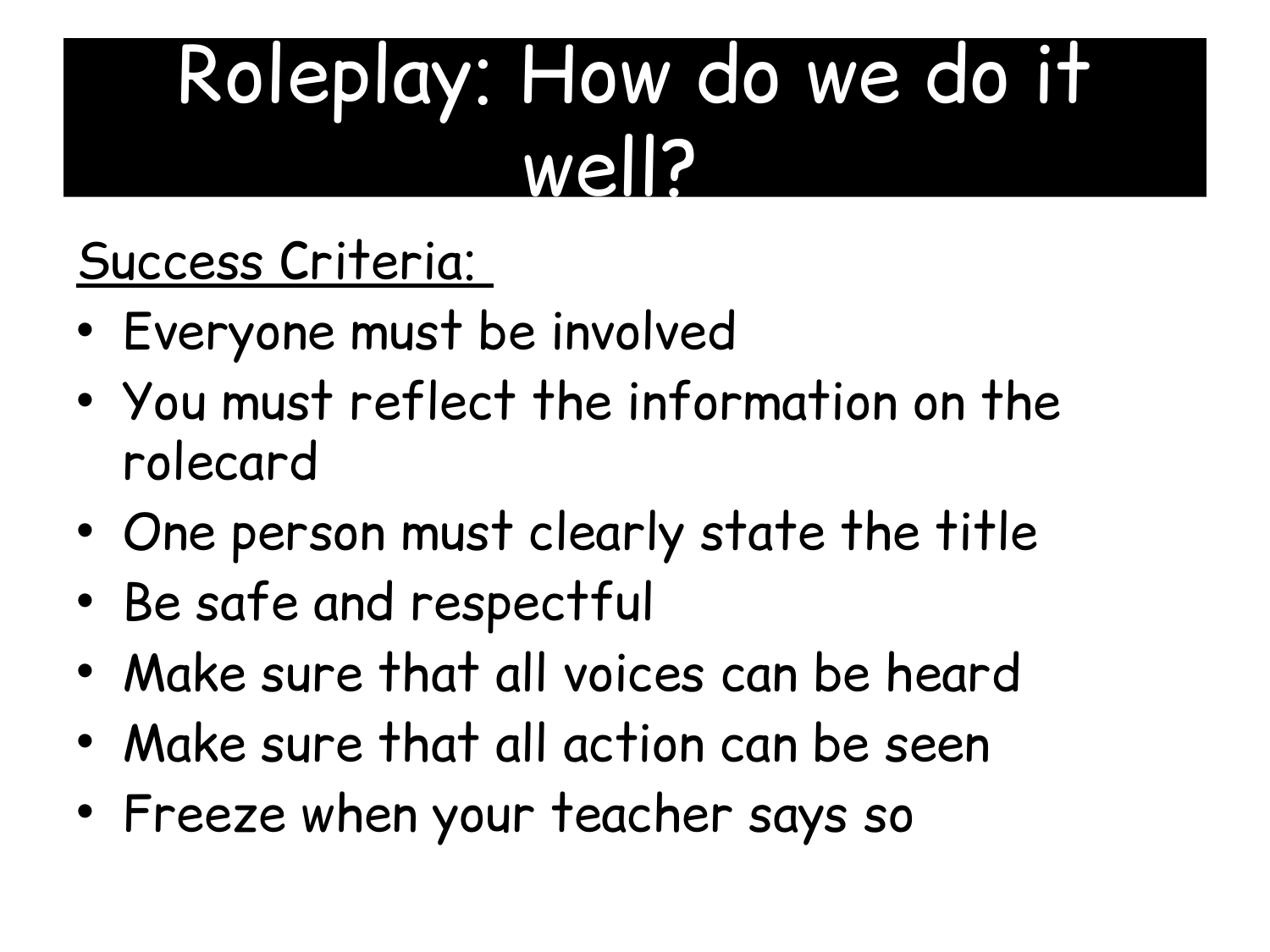

# Roleplay: How do we do it well?
Success Criteria:
Everyone must be involved
You must reflect the information on the rolecard
One person must clearly state the title
Be safe and respectful
Make sure that all voices can be heard
Make sure that all action can be seen
Freeze when your teacher says so